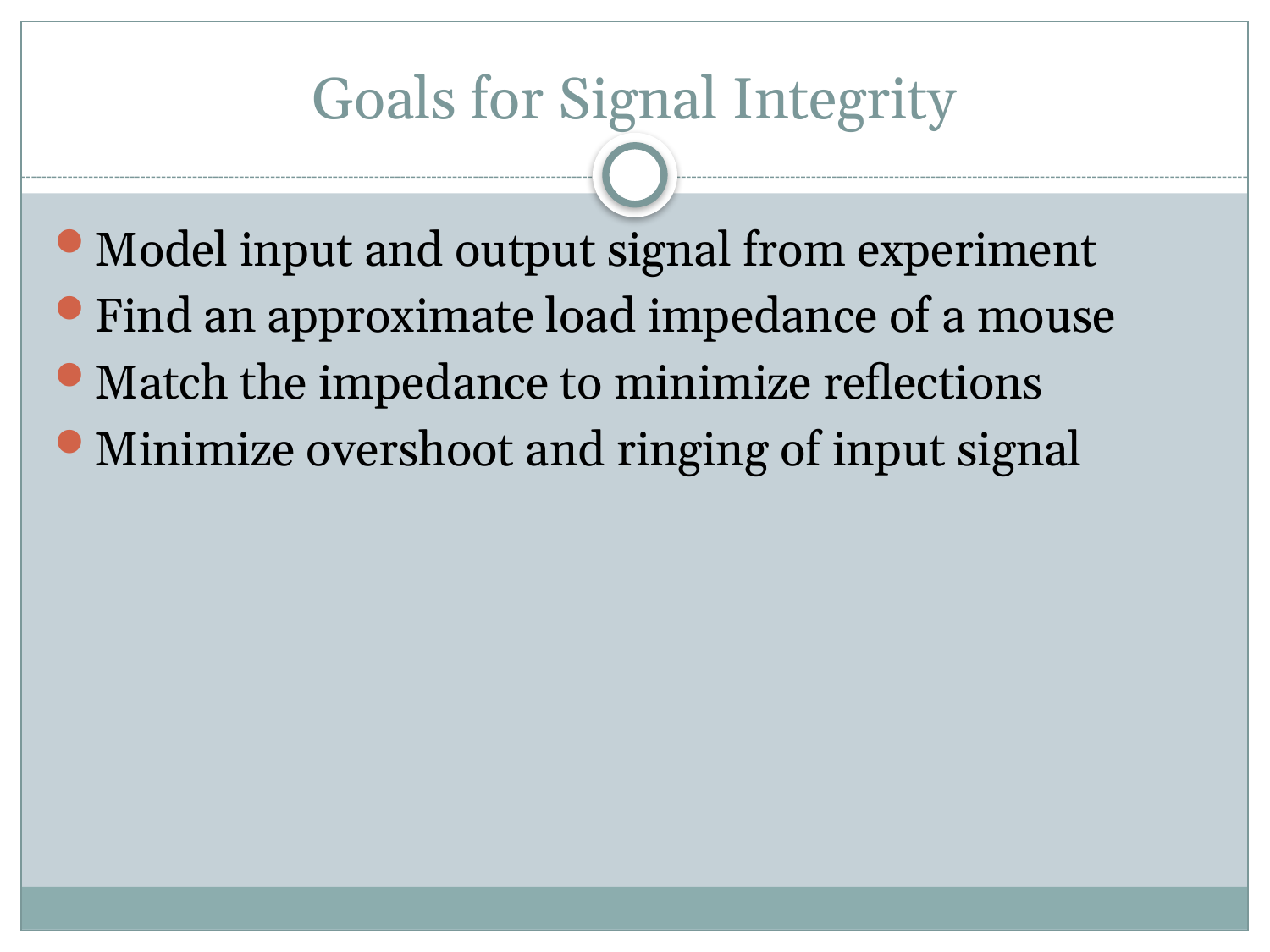

# Goals for Signal Integrity
Model input and output signal from experiment
Find an approximate load impedance of a mouse
Match the impedance to minimize reflections
Minimize overshoot and ringing of input signal